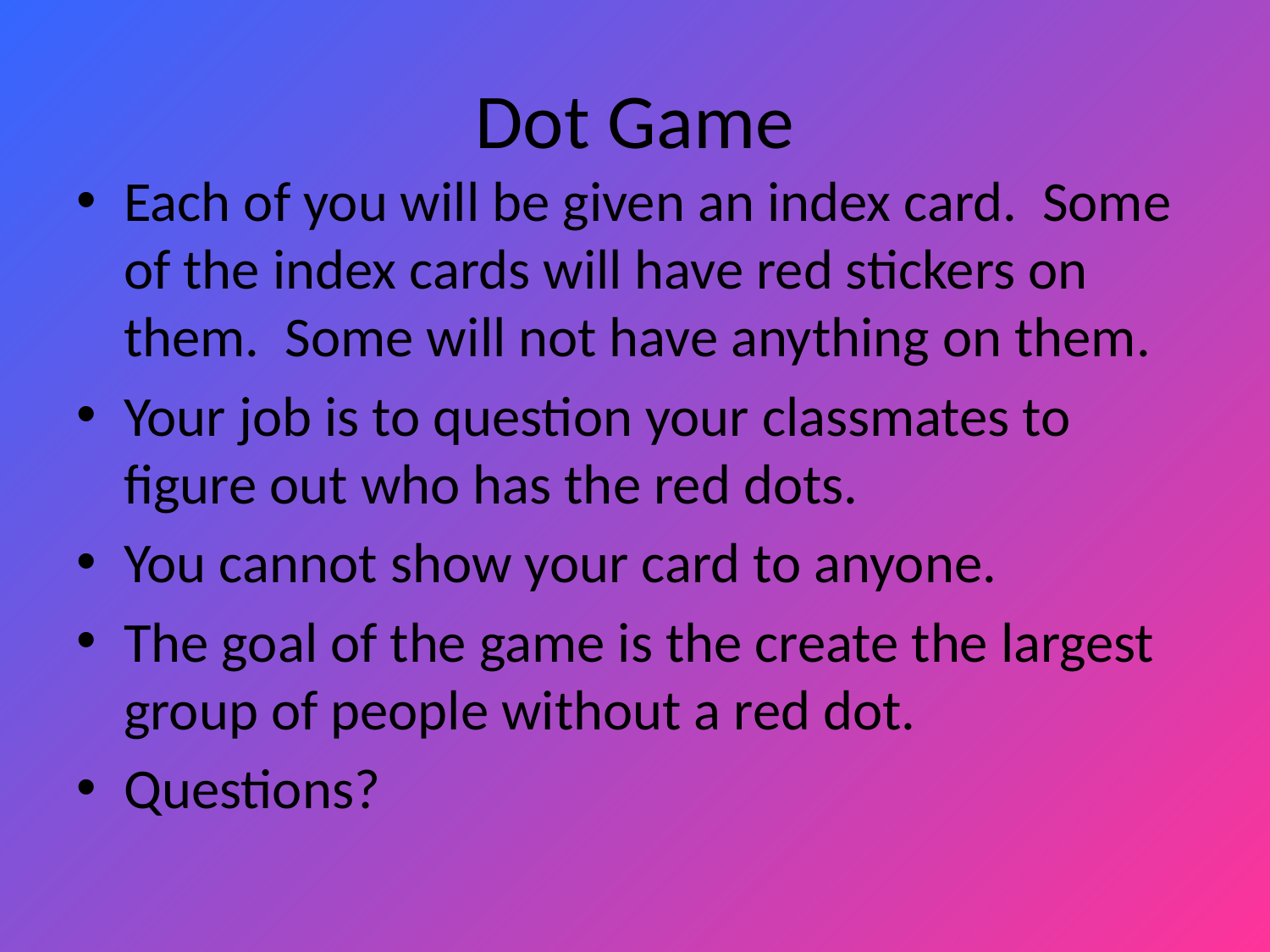

# Dot Game
Each of you will be given an index card.  Some of the index cards will have red stickers on them.  Some will not have anything on them.
Your job is to question your classmates to figure out who has the red dots.
You cannot show your card to anyone.
The goal of the game is the create the largest group of people without a red dot.
Questions?